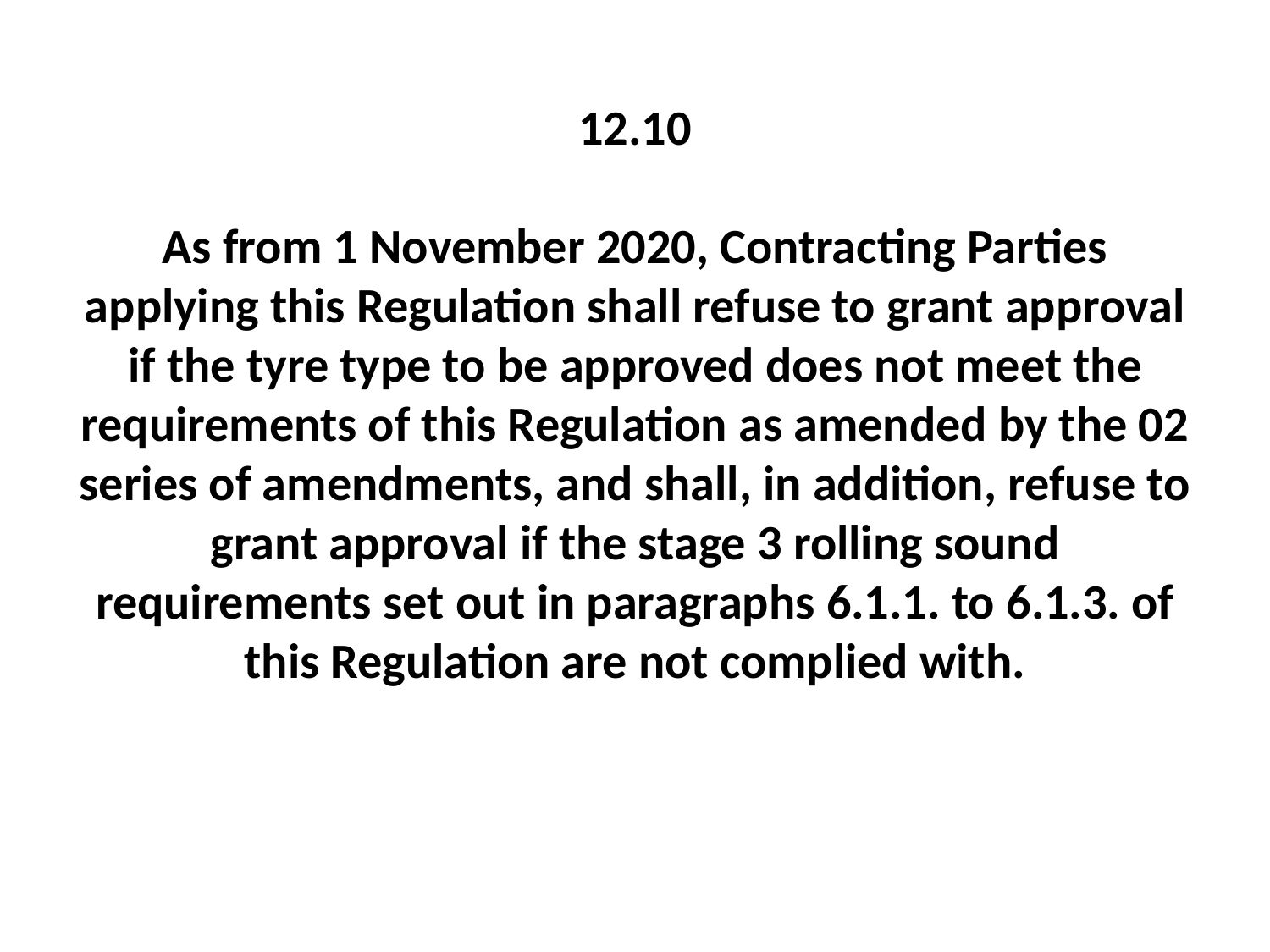

# 12.10 As from 1 November 2020, Contracting Parties applying this Regulation shall refuse to grant approval if the tyre type to be approved does not meet the requirements of this Regulation as amended by the 02 series of amendments, and shall, in addition, refuse to grant approval if the stage 3 rolling sound requirements set out in paragraphs 6.1.1. to 6.1.3. of this Regulation are not complied with.